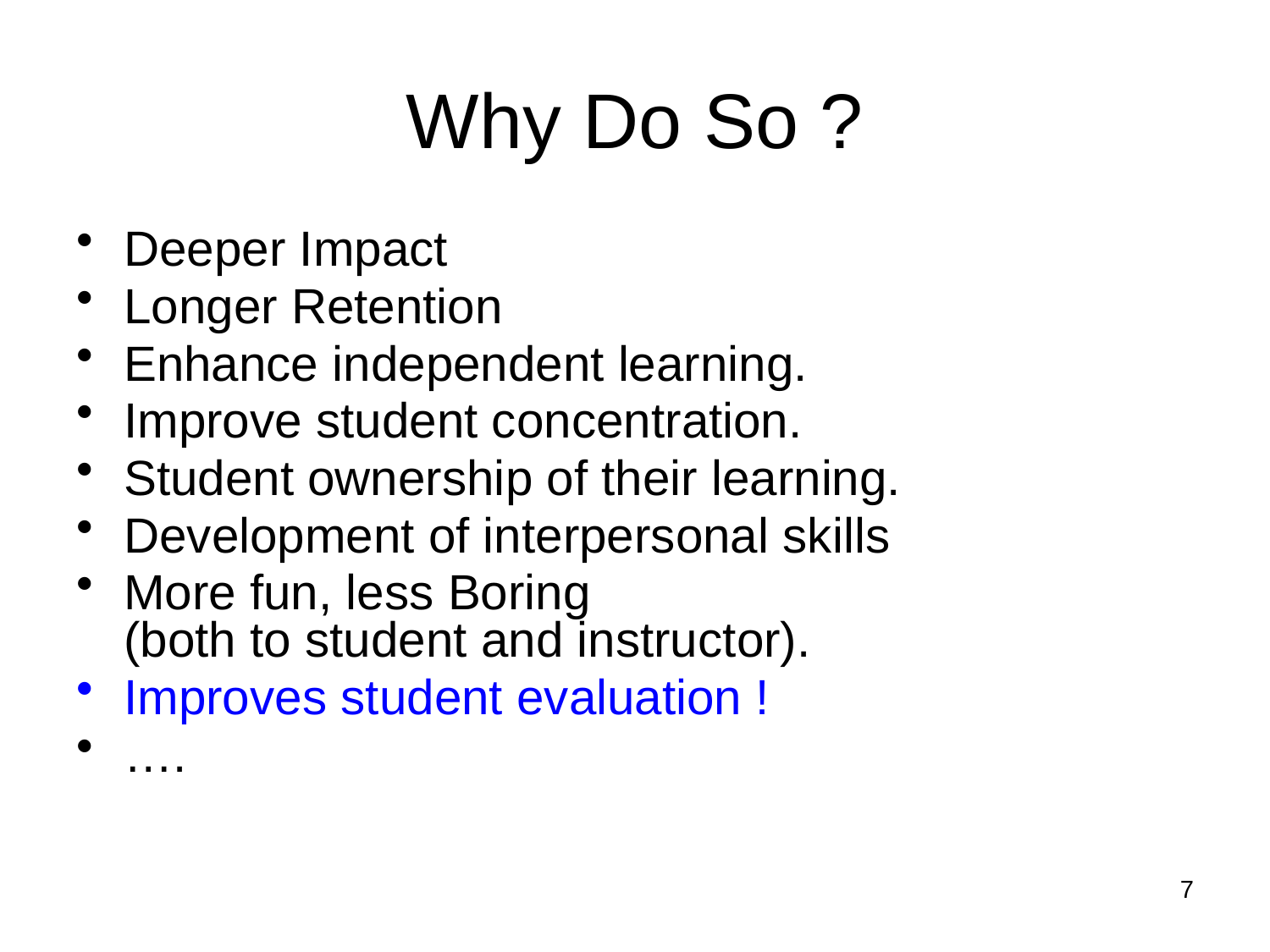

# Why Do So ?
Deeper Impact
Longer Retention
Enhance independent learning.
Improve student concentration.
Student ownership of their learning.
Development of interpersonal skills
More fun, less Boring
(both to student and instructor).
Improves student evaluation !
….
7